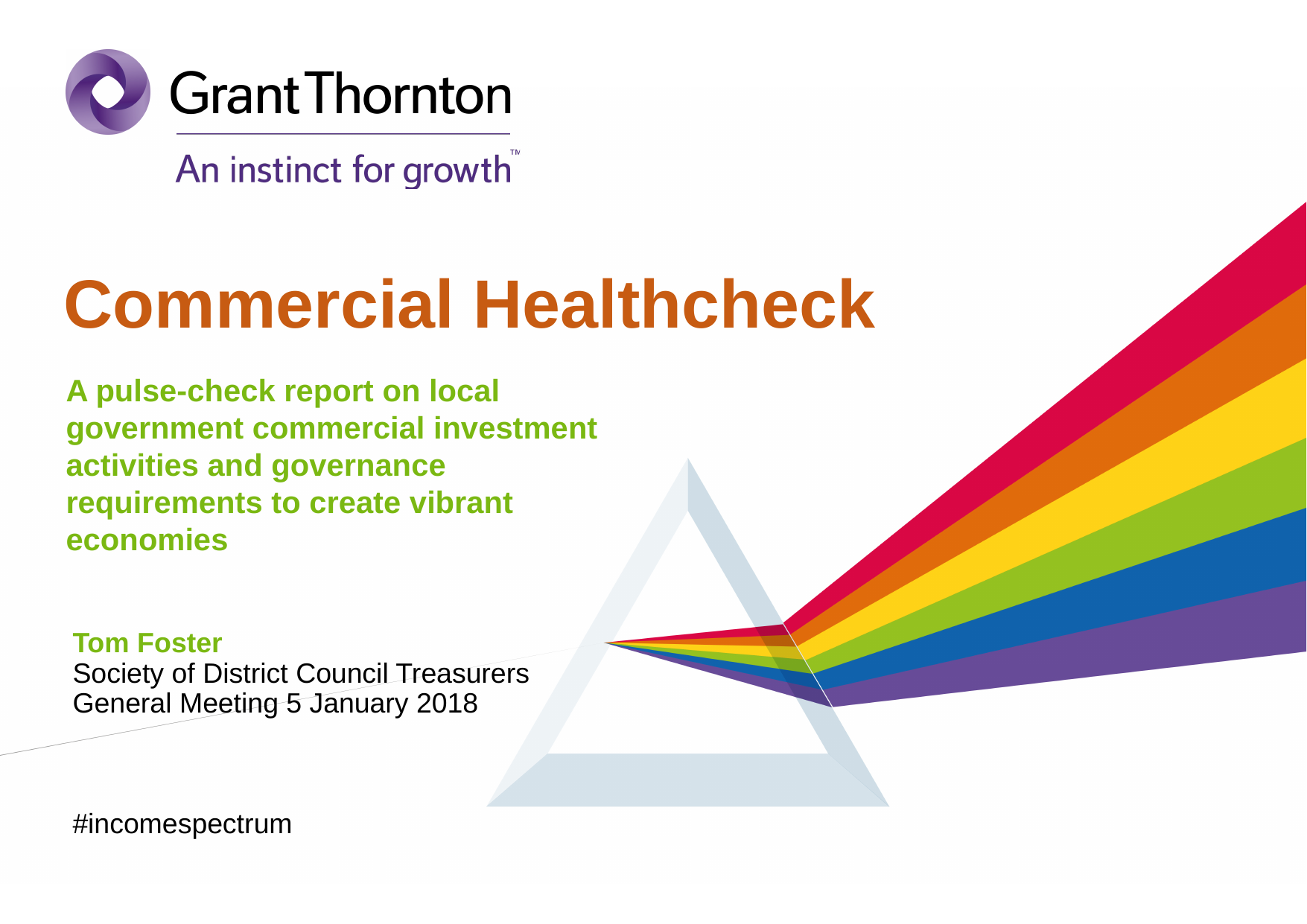

# Commercial Healthcheck
A pulse-check report on local government commercial investment activities and governance requirements to create vibrant economies

Tom Foster
Society of District Council Treasurers
General Meeting 5 January 2018

#incomespectrum